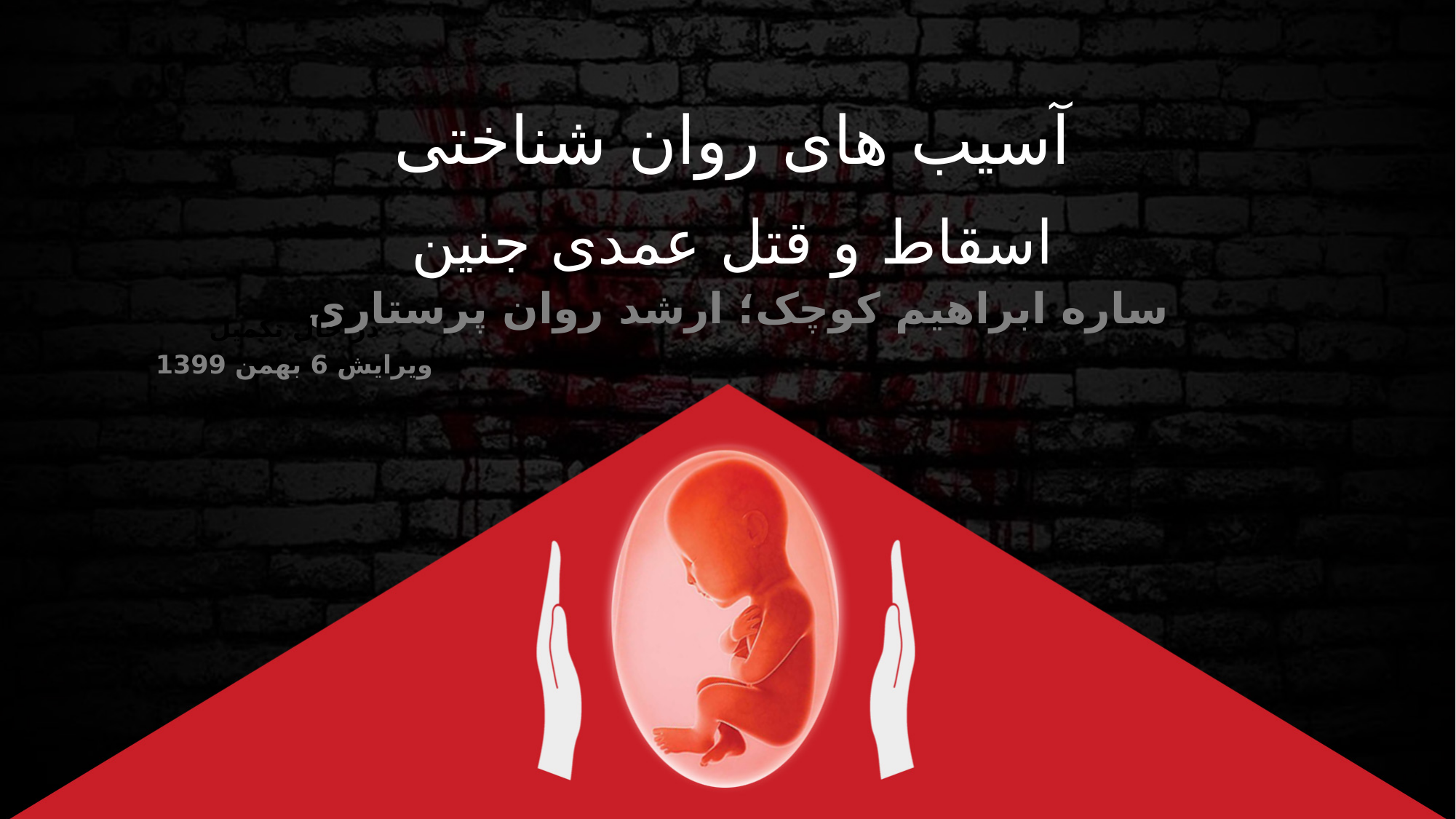

# آسیب های روان شناختی اسقاط و قتل عمدی جنین
ساره ابراهیم کوچک؛ ارشد روان پرستاری
در حال تکمیل
ویرایش 6 بهمن 1399